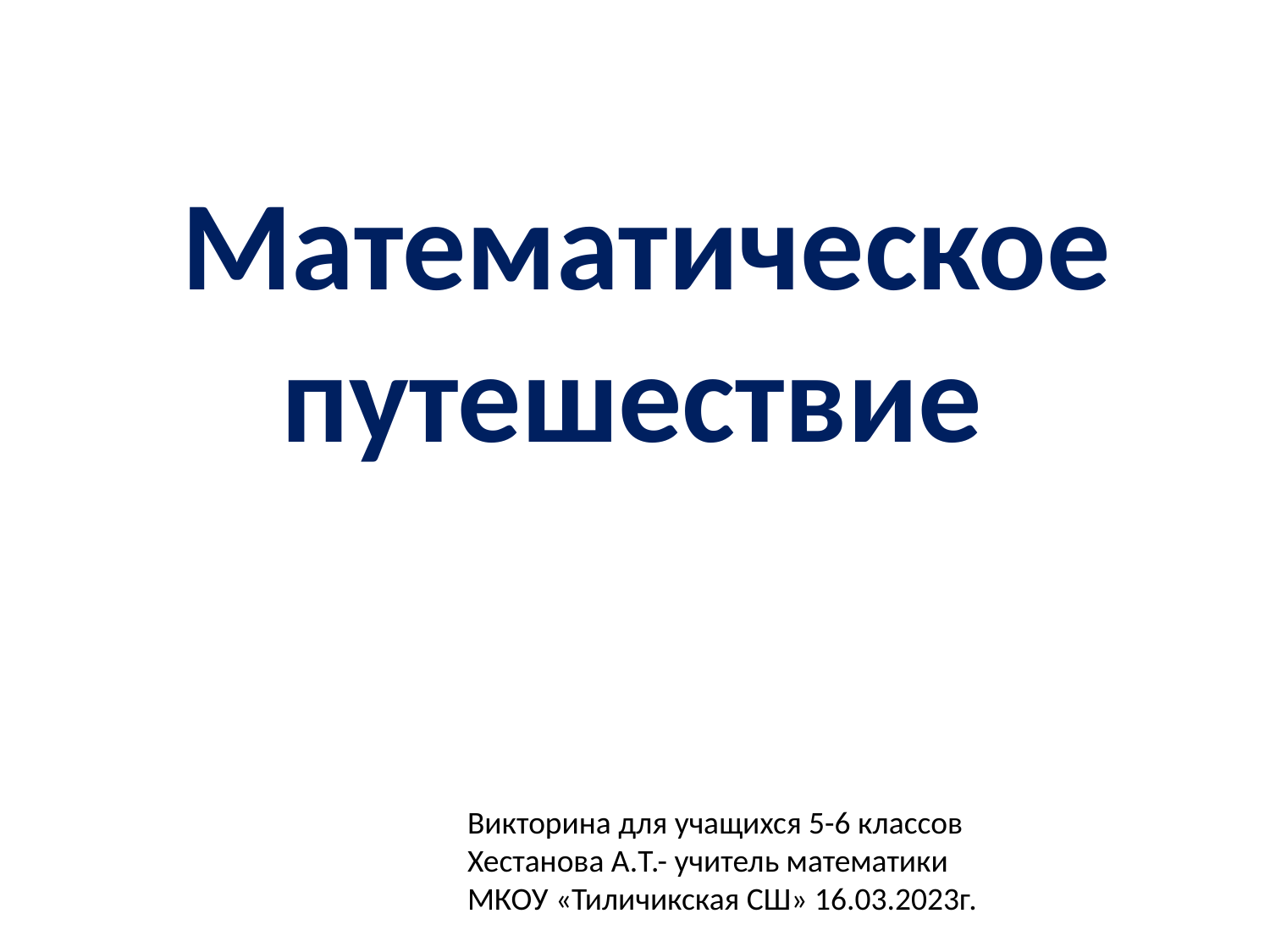

# Математическое путешествие
Викторина для учащихся 5-6 классов
Хестанова А.Т.- учитель математики
МКОУ «Тиличикская СШ» 16.03.2023г.